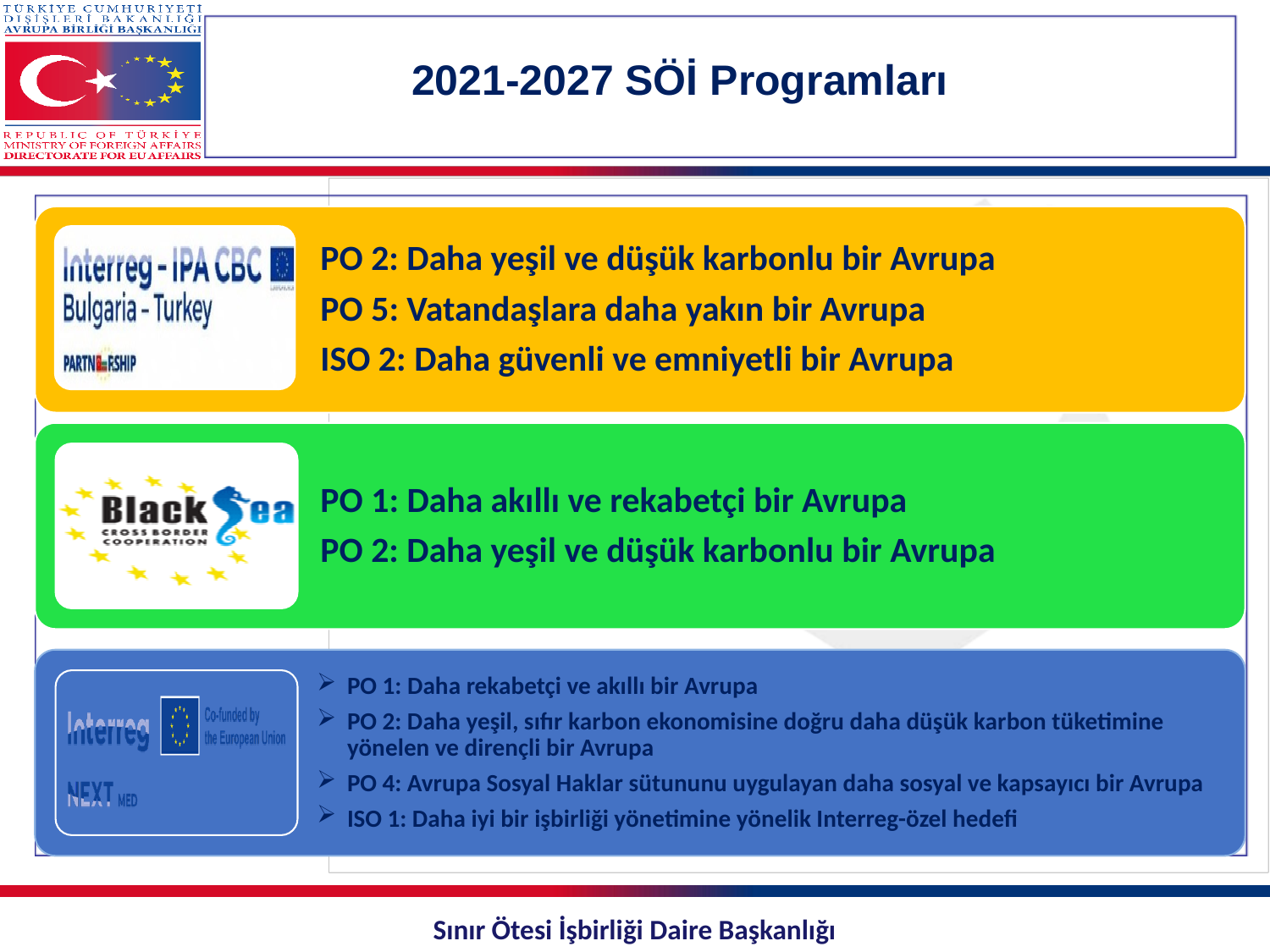

2021-2027 SÖİ Programları
PO 2: Daha yeşil ve düşük karbonlu bir Avrupa
PO 5: Vatandaşlara daha yakın bir Avrupa
ISO 2: Daha güvenli ve emniyetli bir Avrupa
PO 1: Daha akıllı ve rekabetçi bir Avrupa
PO 2: Daha yeşil ve düşük karbonlu bir Avrupa
PO 1: Daha rekabetçi ve akıllı bir Avrupa
PO 2: Daha yeşil, sıfır karbon ekonomisine doğru daha düşük karbon tüketimine yönelen ve dirençli bir Avrupa
PO 4: Avrupa Sosyal Haklar sütununu uygulayan daha sosyal ve kapsayıcı bir Avrupa
ISO 1: Daha iyi bir işbirliği yönetimine yönelik Interreg-özel hedefi